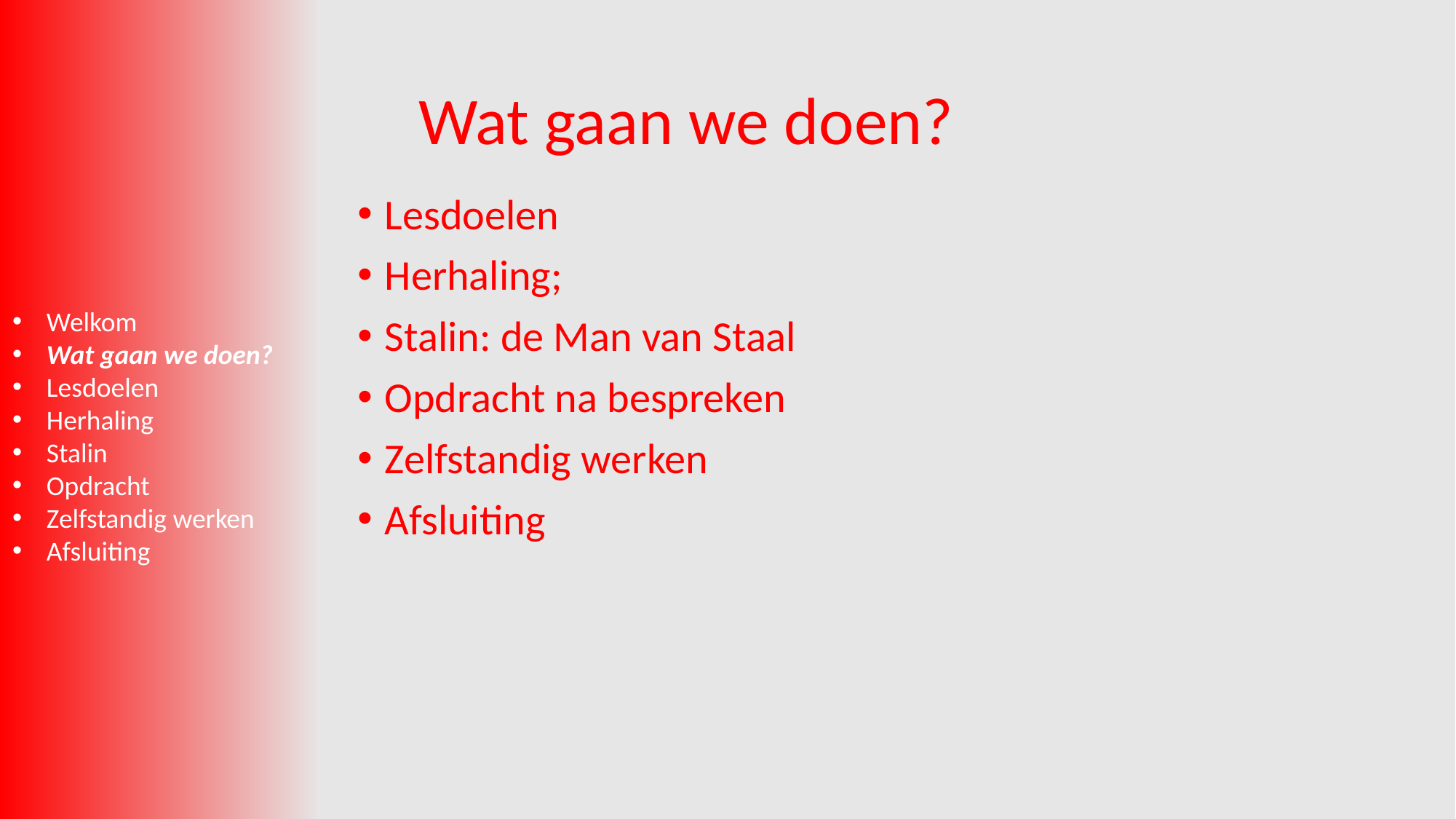

# Wat gaan we doen?
Lesdoelen
Herhaling;
Stalin: de Man van Staal
Opdracht na bespreken
Zelfstandig werken
Afsluiting

Welkom
Wat gaan we doen?
Lesdoelen
Herhaling
Stalin
Opdracht
Zelfstandig werken
Afsluiting